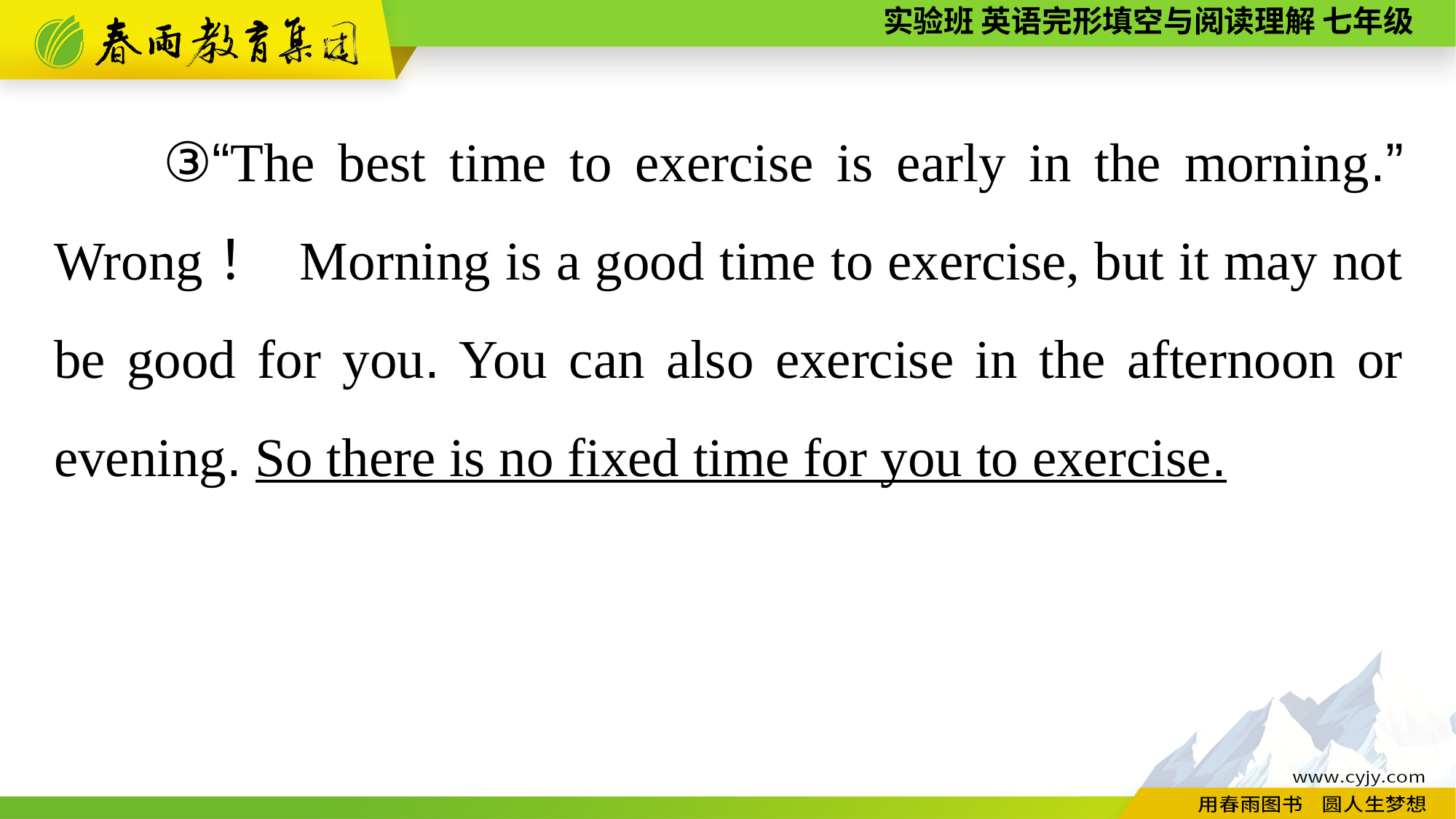

③“The best time to exercise is early in the morning.” Wrong！ Morning is a good time to exercise, but it may not be good for you. You can also exercise in the afternoon or evening. So there is no fixed time for you to exercise.